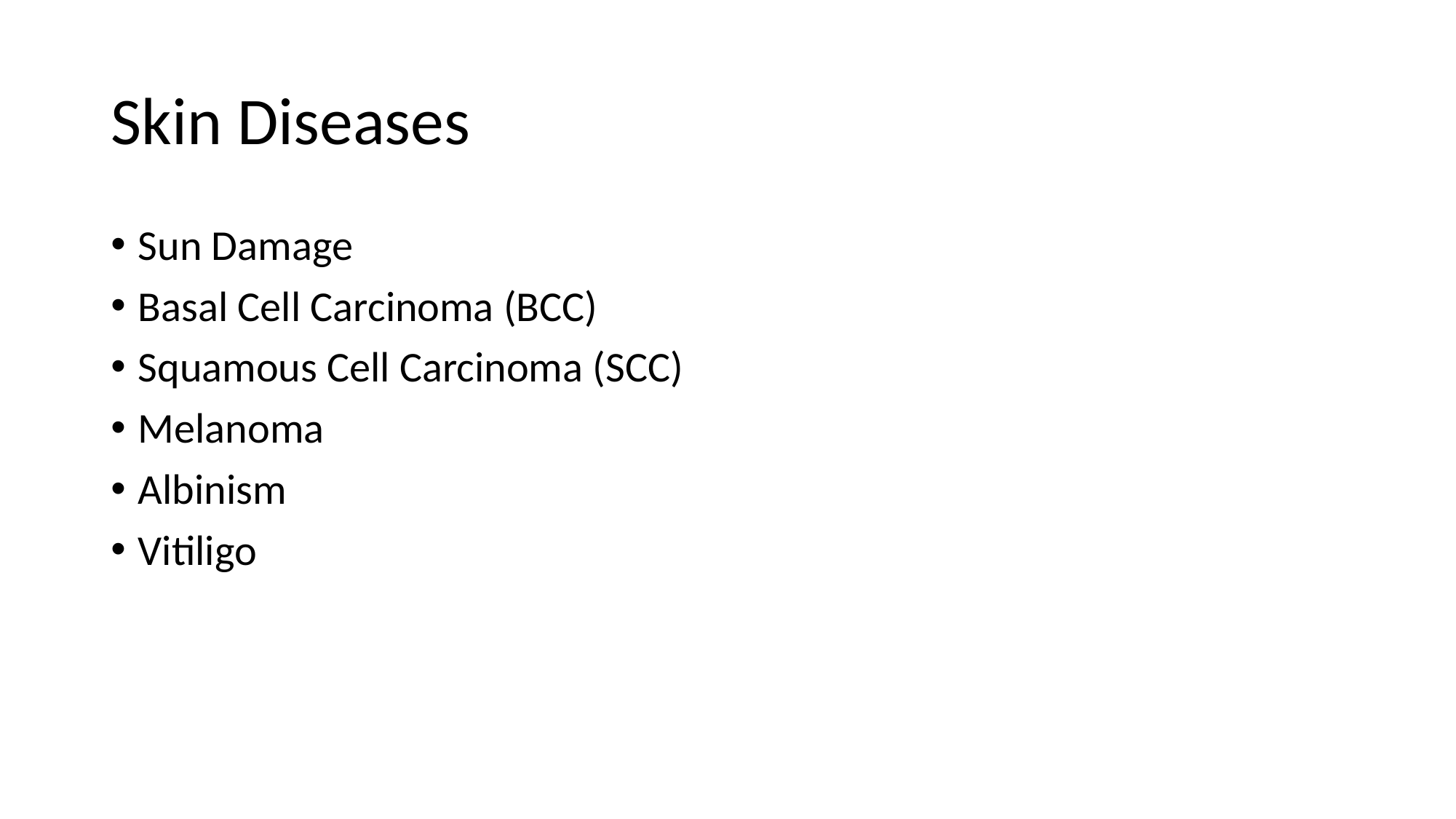

# Skin Diseases
Sun Damage
Basal Cell Carcinoma (BCC)
Squamous Cell Carcinoma (SCC)
Melanoma
Albinism
Vitiligo